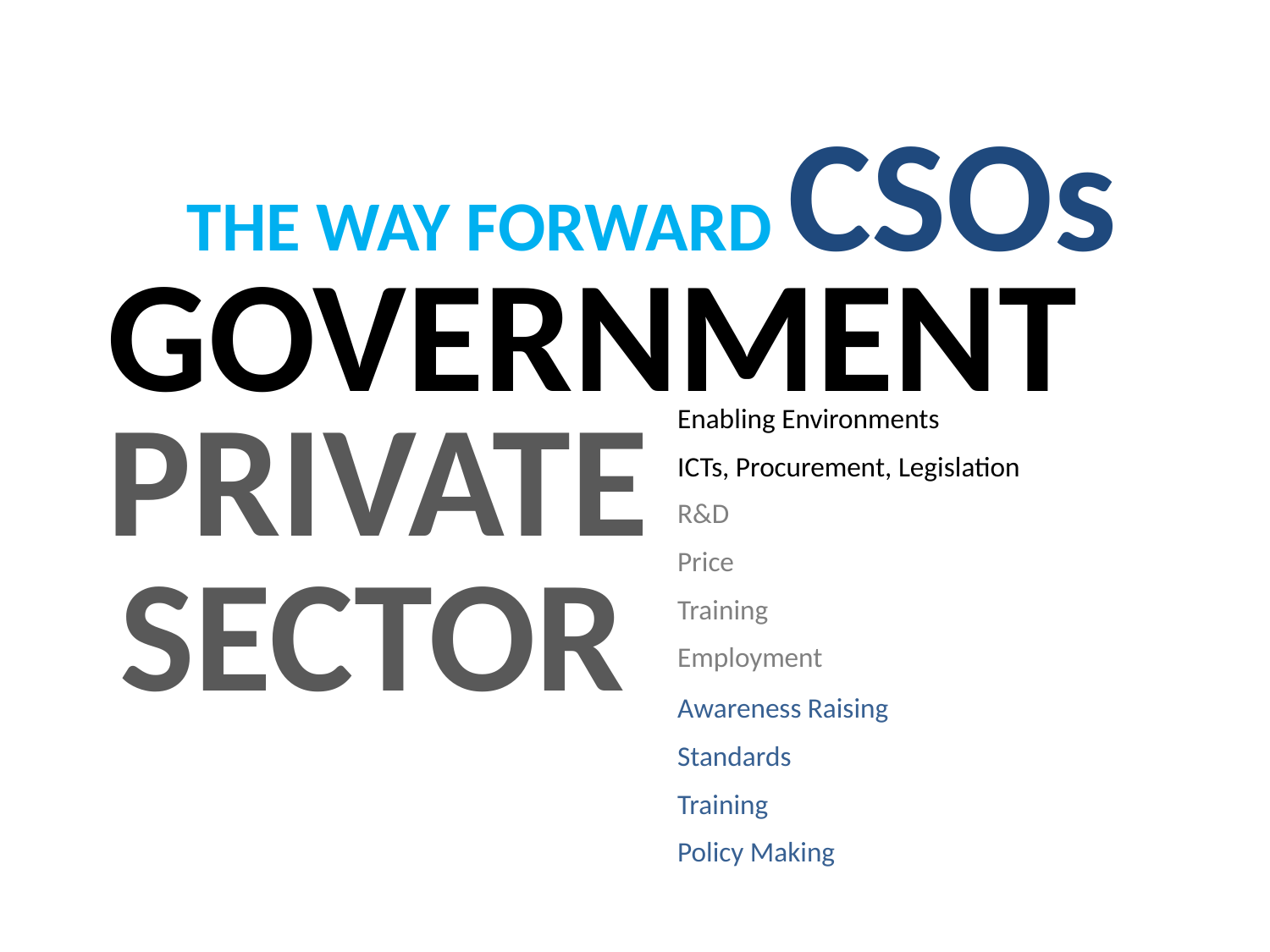

CSOs
THE WAY FORWARD
GOVERNMENT
PRIVATE
Enabling Environments
ICTs, Procurement, Legislation
R&D
SECTOR
Price
Training
Employment
Awareness Raising
Standards
Training
Policy Making